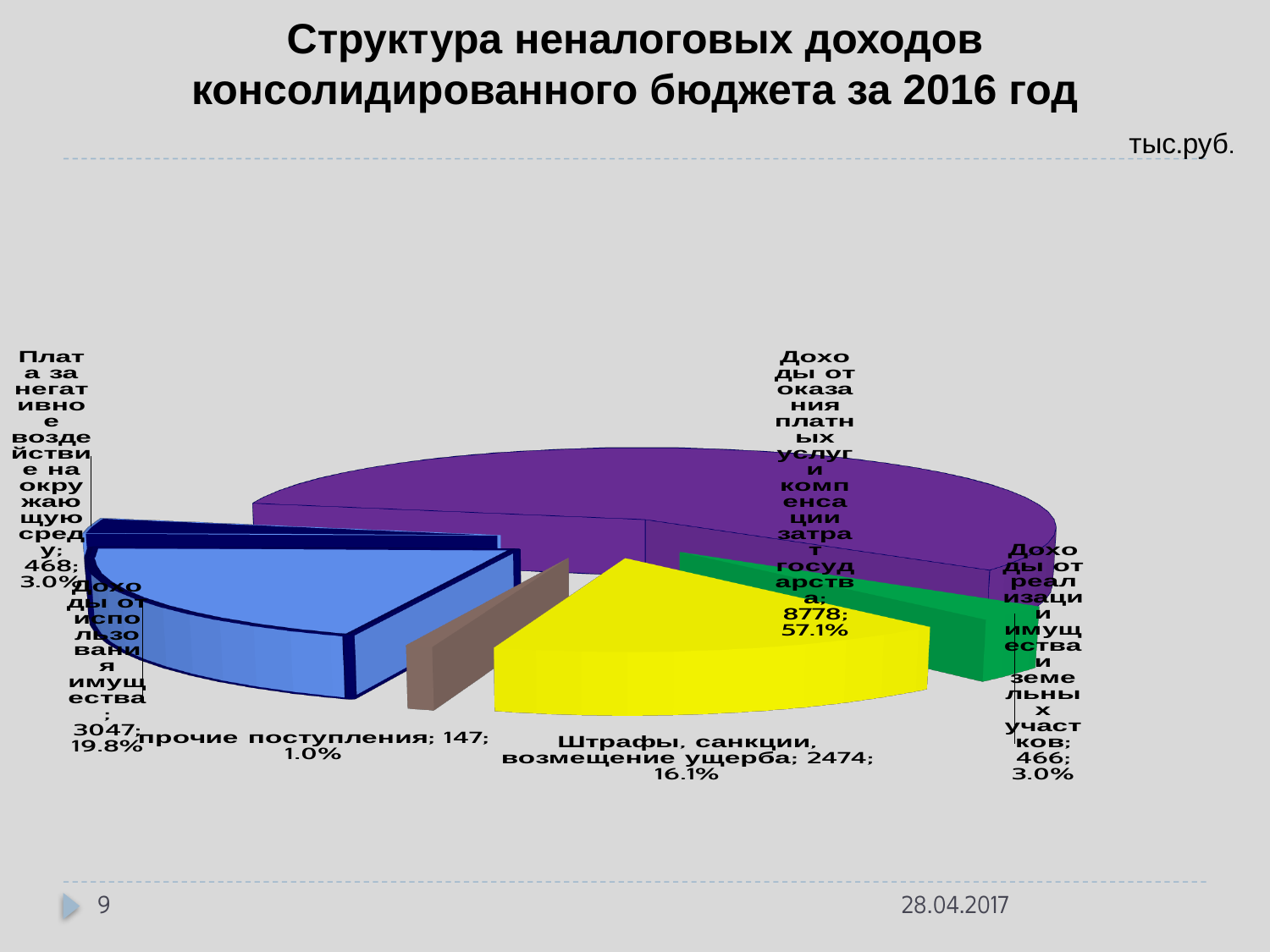

# Структура неналоговых доходов консолидированного бюджета за 2016 год
тыс.руб.

[unsupported chart]

9
28.04.2017